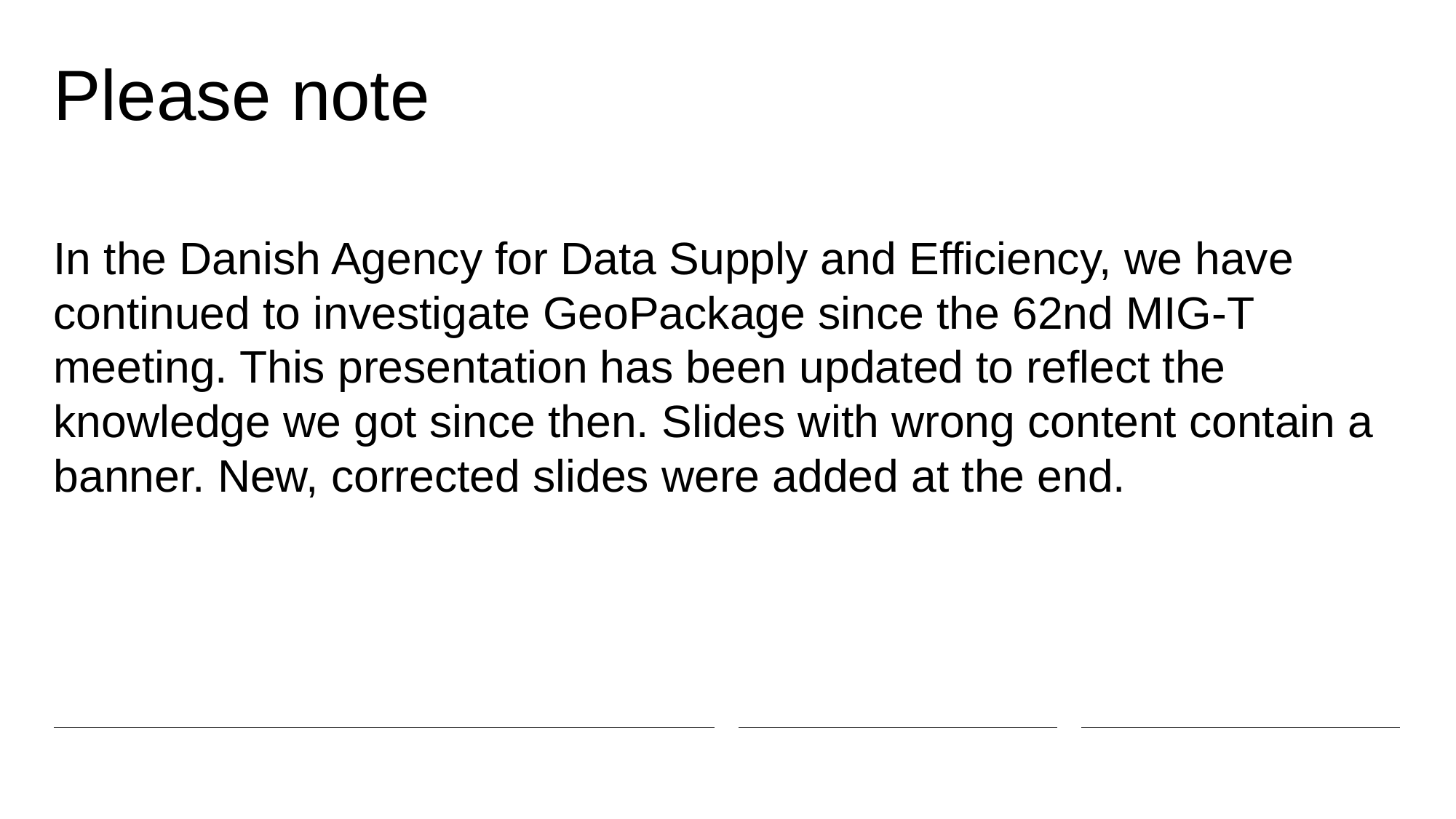

# Please note
In the Danish Agency for Data Supply and Efficiency, we have continued to investigate GeoPackage since the 62nd MIG-T meeting. This presentation has been updated to reflect the knowledge we got since then. Slides with wrong content contain a banner. New, corrected slides were added at the end.
Styrelsen for Dataforsyning og Effektivisering
12. oktober 2020
Side 2